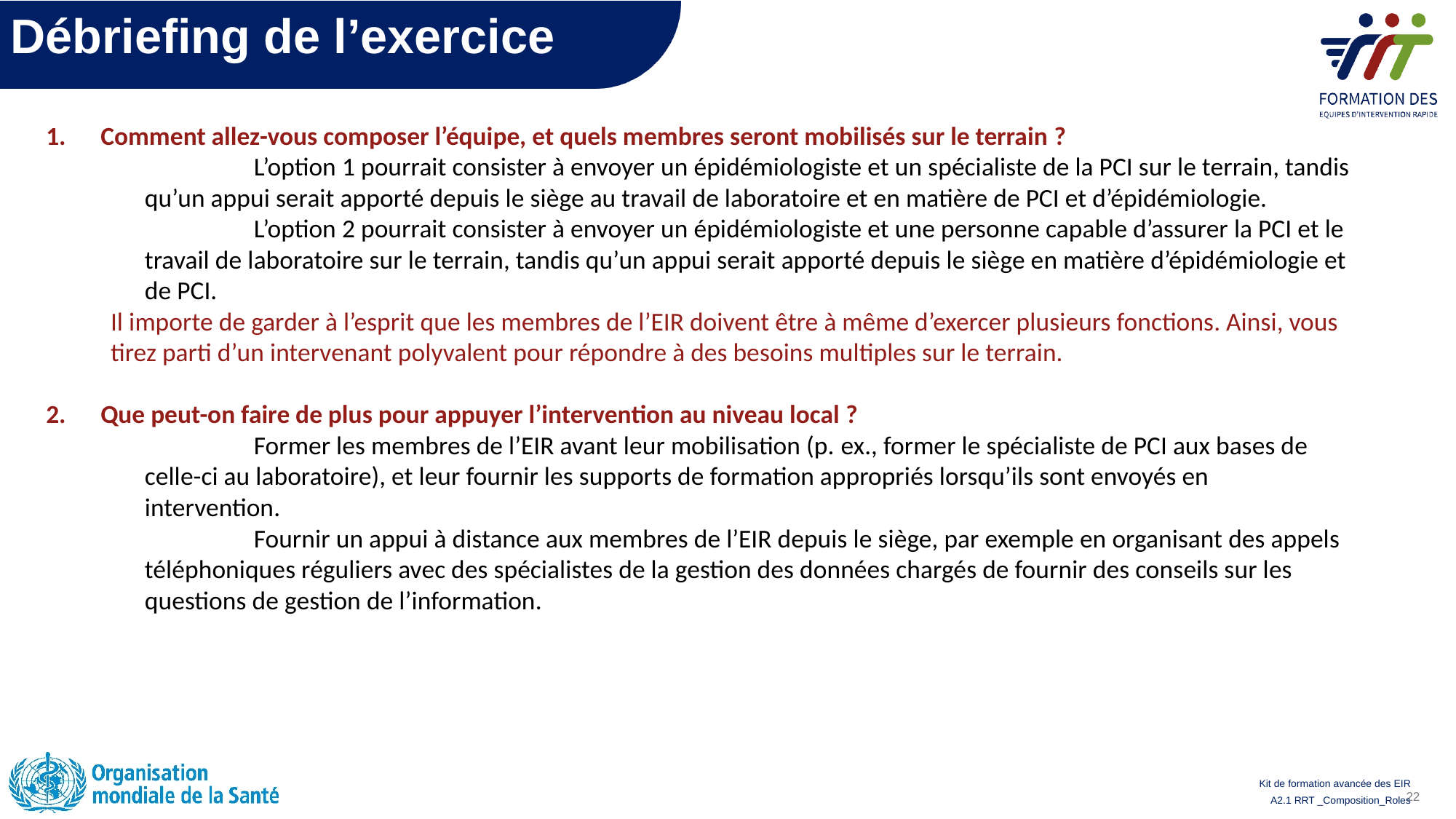

Débriefing de l’exercice
Comment allez-vous composer l’équipe, et quels membres seront mobilisés sur le terrain ?
L’option 1 pourrait consister à envoyer un épidémiologiste et un spécialiste de la PCI sur le terrain, tandis qu’un appui serait apporté depuis le siège au travail de laboratoire et en matière de PCI et d’épidémiologie.
L’option 2 pourrait consister à envoyer un épidémiologiste et une personne capable d’assurer la PCI et le travail de laboratoire sur le terrain, tandis qu’un appui serait apporté depuis le siège en matière d’épidémiologie et de PCI.
Il importe de garder à l’esprit que les membres de l’EIR doivent être à même d’exercer plusieurs fonctions. Ainsi, vous tirez parti d’un intervenant polyvalent pour répondre à des besoins multiples sur le terrain.

Que peut-on faire de plus pour appuyer l’intervention au niveau local ?
Former les membres de l’EIR avant leur mobilisation (p. ex., former le spécialiste de PCI aux bases de celle-ci au laboratoire), et leur fournir les supports de formation appropriés lorsqu’ils sont envoyés en intervention.
Fournir un appui à distance aux membres de l’EIR depuis le siège, par exemple en organisant des appels téléphoniques réguliers avec des spécialistes de la gestion des données chargés de fournir des conseils sur les questions de gestion de l’information.